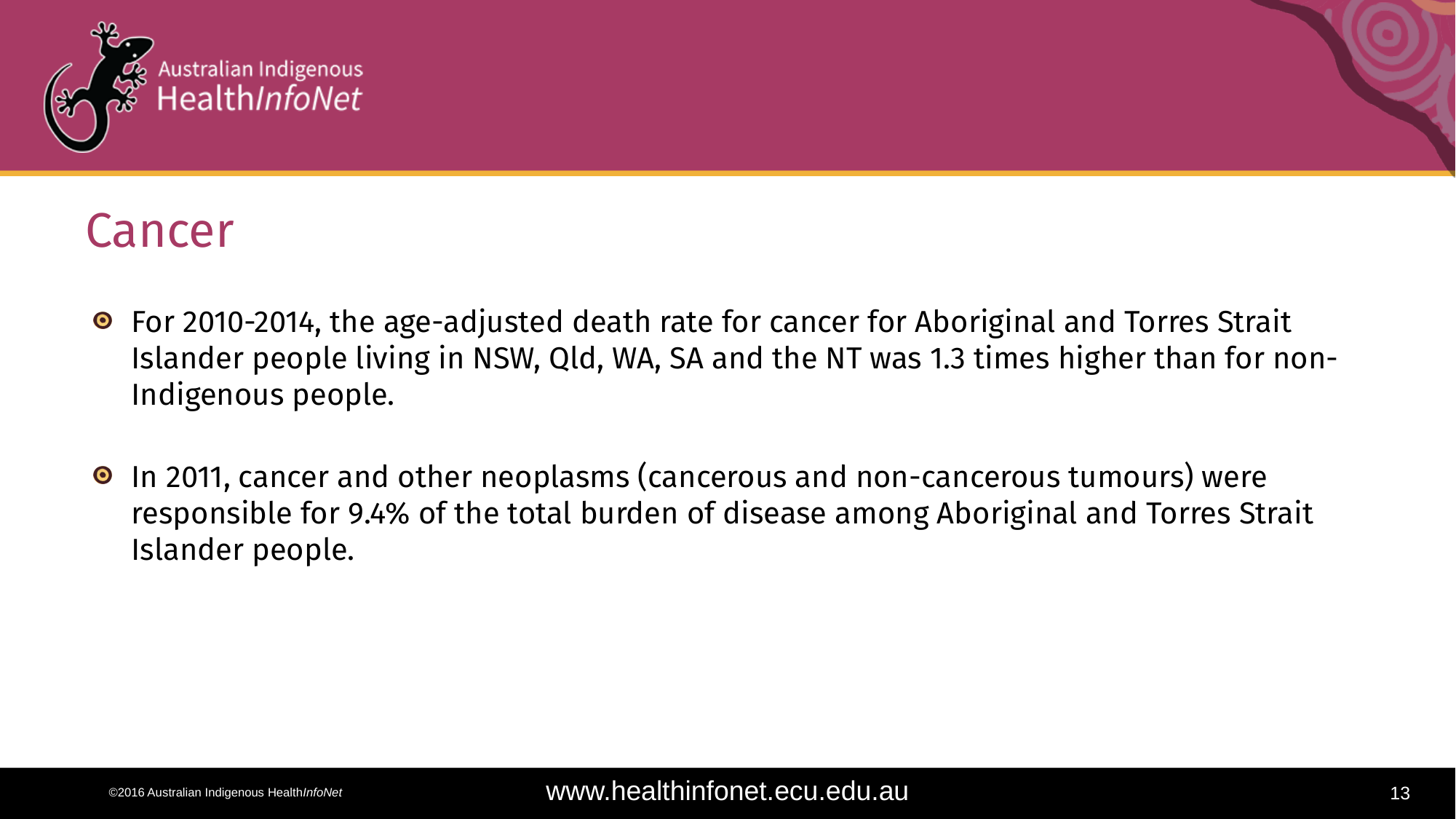

# Cancer
For 2010-2014, the age-adjusted death rate for cancer for Aboriginal and Torres Strait Islander people living in NSW, Qld, WA, SA and the NT was 1.3 times higher than for non-Indigenous people.
In 2011, cancer and other neoplasms (cancerous and non-cancerous tumours) were responsible for 9.4% of the total burden of disease among Aboriginal and Torres Strait Islander people.